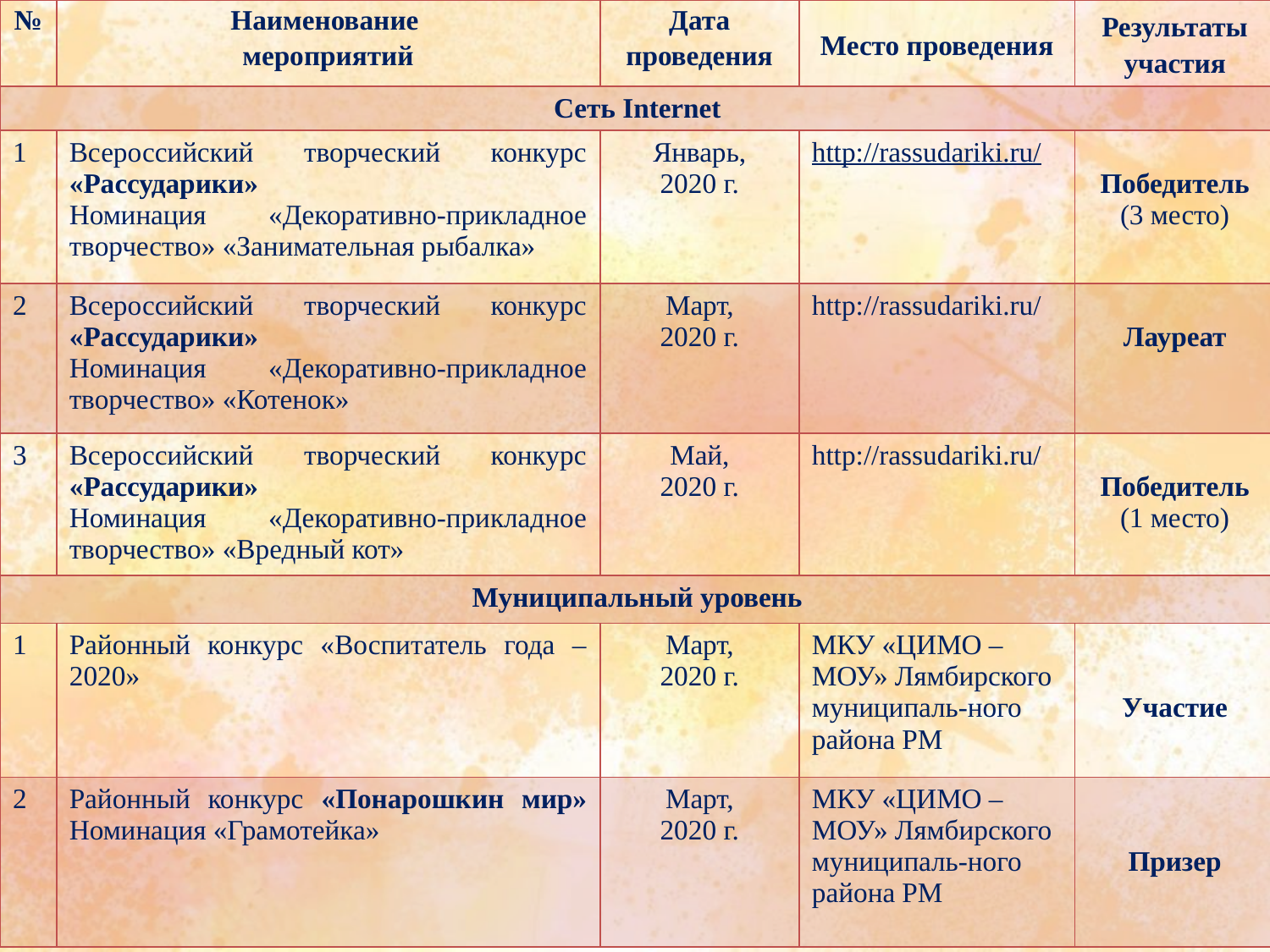

| № | Наименование мероприятий | Дата проведения | Место проведения | Результаты участия |
| --- | --- | --- | --- | --- |
| Сеть Internet |  |  |  |  |
| 1 | Всероссийский творческий конкурс «Рассударики» Номинация «Декоративно-прикладное творчество» «Занимательная рыбалка» | Январь, 2020 г. | http://rassudariki.ru/ | Победитель (3 место) |
| 2 | Всероссийский творческий конкурс «Рассударики» Номинация «Декоративно-прикладное творчество» «Котенок» | Март, 2020 г. | http://rassudariki.ru/ | Лауреат |
| 3 | Всероссийский творческий конкурс «Рассударики» Номинация «Декоративно-прикладное творчество» «Вредный кот» | Май, 2020 г. | http://rassudariki.ru/ | Победитель (1 место) |
| Муниципальный уровень |  |  |  |  |
| 1 | Районный конкурс «Воспитатель года – 2020» | Март, 2020 г. | МКУ «ЦИМО – МОУ» Лямбирского муниципаль-ного района РМ | Участие |
| 2 | Районный конкурс «Понарошкин мир» Номинация «Грамотейка» | Март, 2020 г. | МКУ «ЦИМО – МОУ» Лямбирского муниципаль-ного района РМ | Призер |